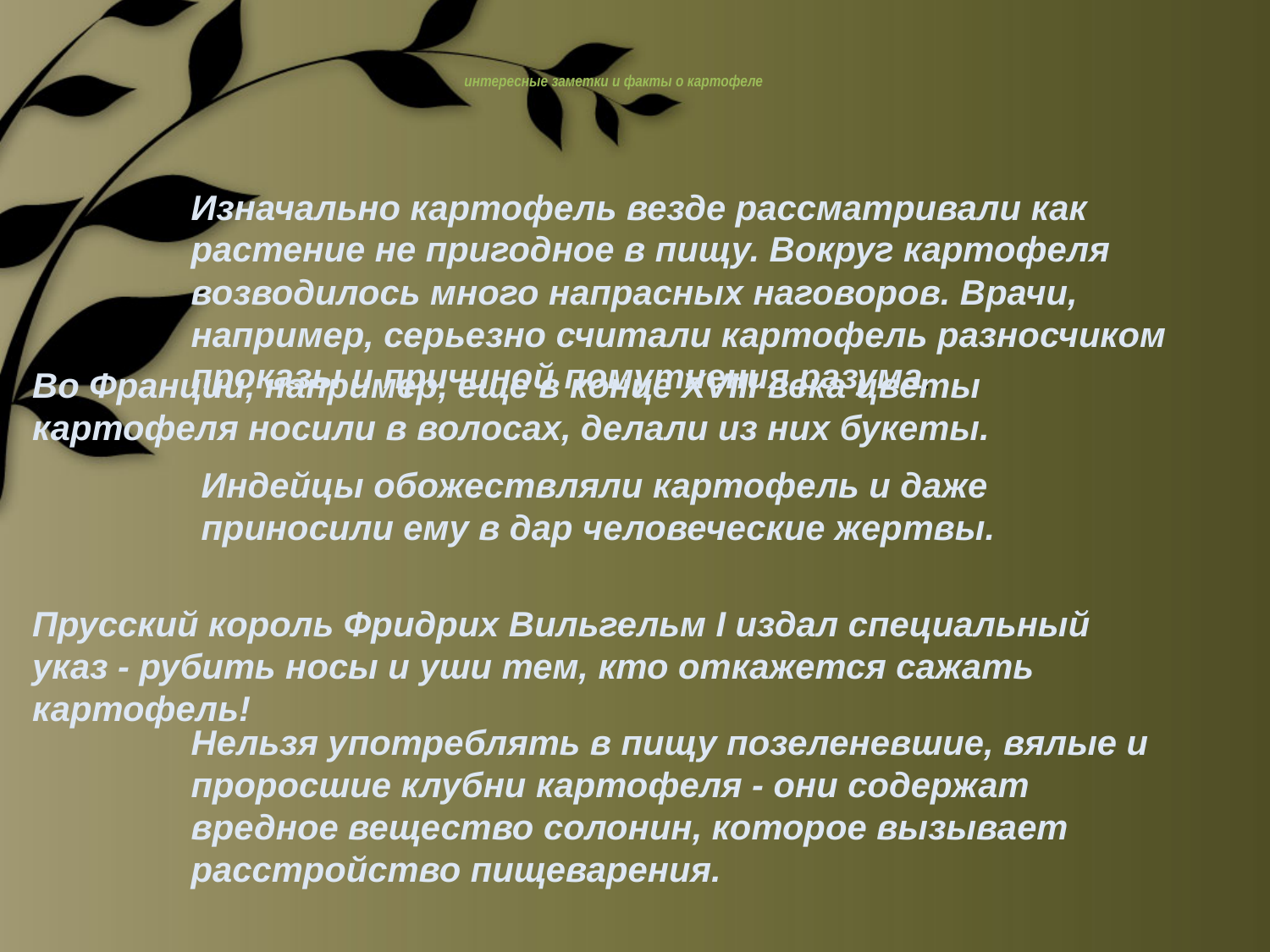

# интересные заметки и факты о картофеле
Изначально картофель везде рассматривали как растение не пригодное в пищу. Вокруг картофеля возводилось много напрасных наговоров. Врачи, например, серьезно считали картофель разносчиком проказы и причиной помутнения разума.
Во Франции, например, еще в конце XVIII века цветы картофеля носили в волосах, делали из них букеты.
Индейцы обожествляли картофель и даже приносили ему в дар человеческие жертвы.

Прусский король Фридрих Вильгельм I издал специальный указ - рубить носы и уши тем, кто откажется сажать картофель!
Нельзя употреблять в пищу позеленевшие, вялые и проросшие клубни картофеля - они содержат вредное вещество солонин, которое вызывает расстройство пищеварения.